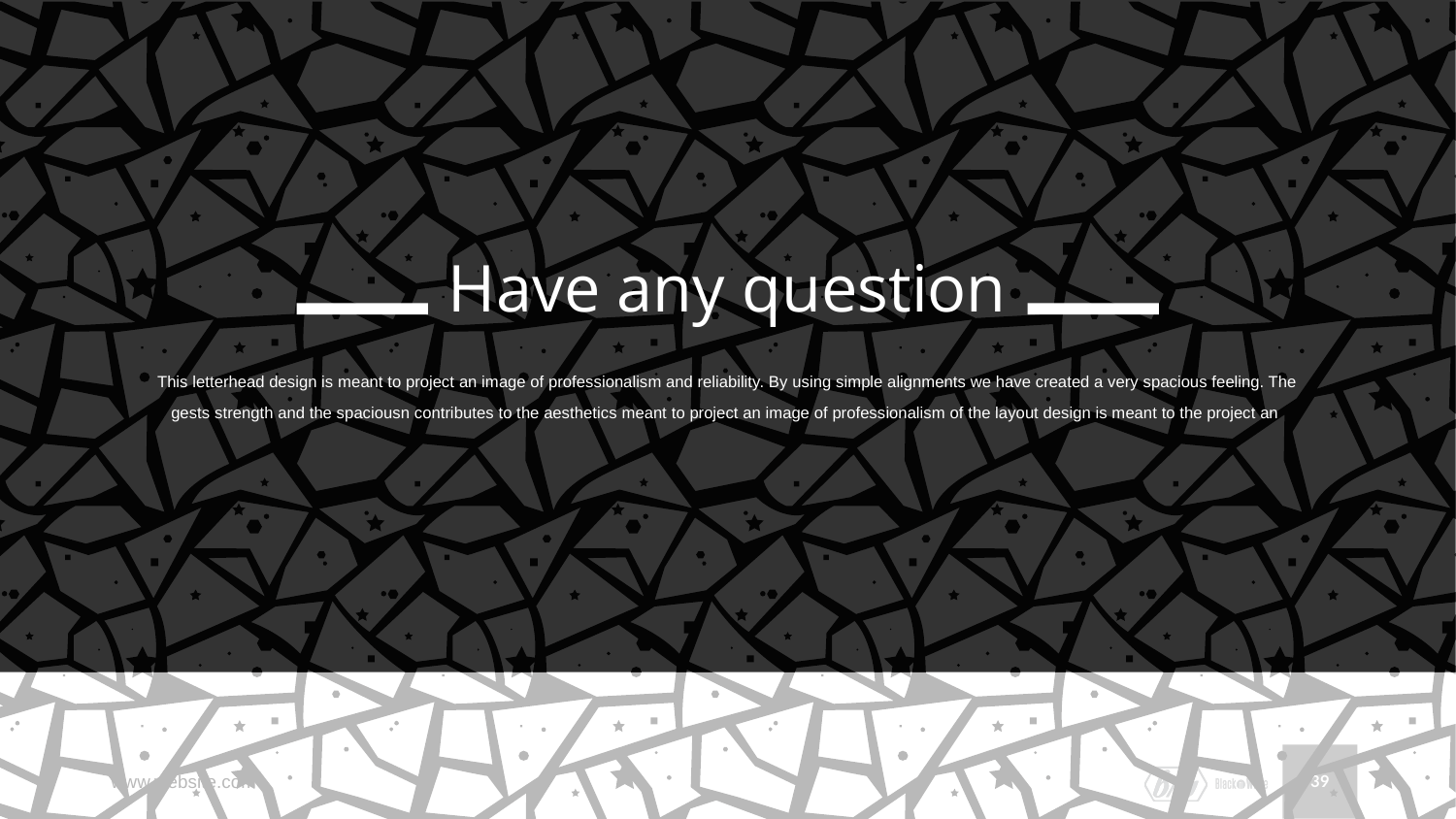

Have any question

This letterhead design is meant to project an image of professionalism and reliability. By using simple alignments we have created a very spacious feeling. The gests strength and the spaciousn contributes to the aesthetics meant to project an image of professionalism of the layout design is meant to the project an

www.website.com